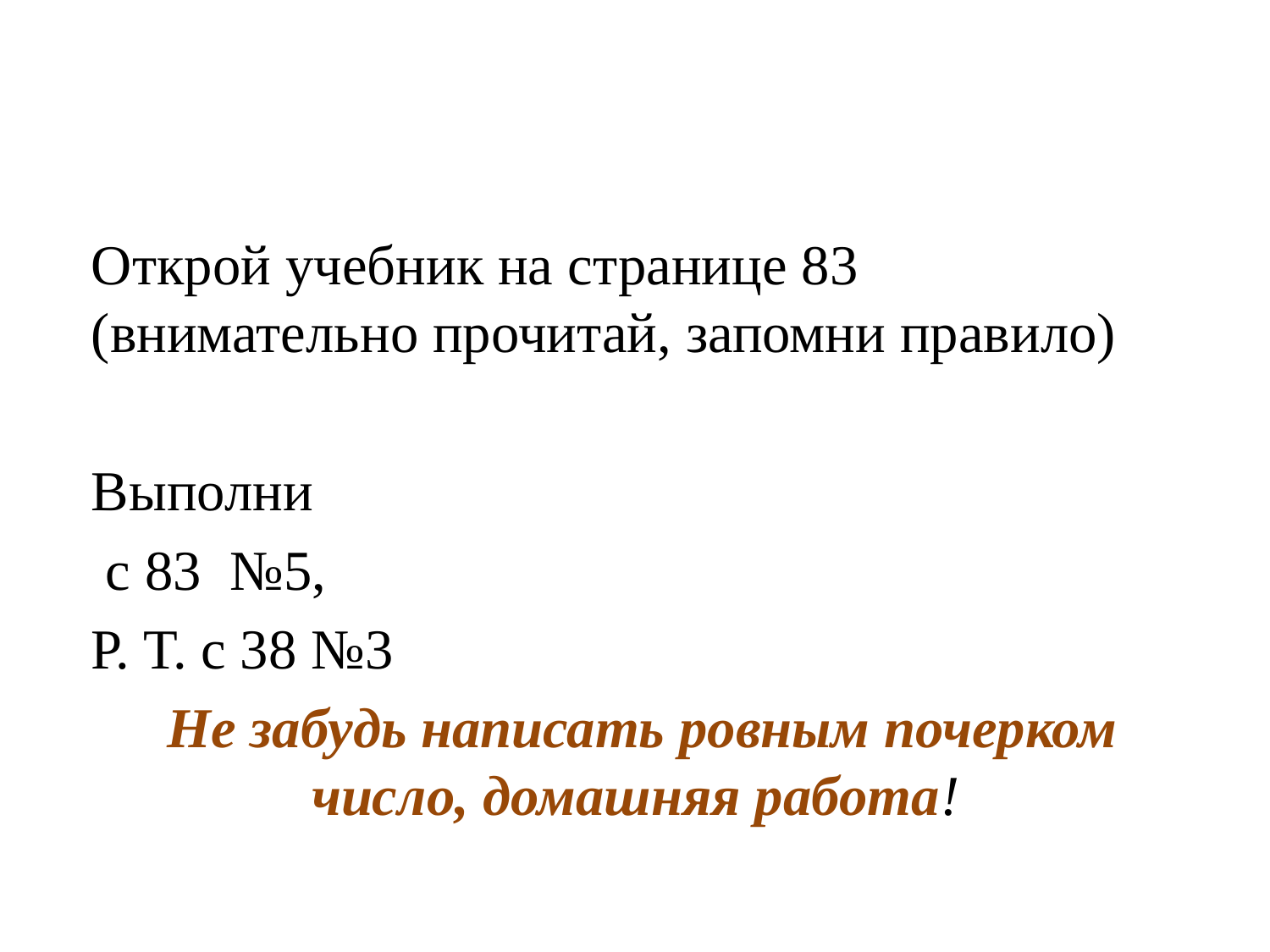

#
Открой учебник на странице 83 (внимательно прочитай, запомни правило)

Выполни
 с 83  №5,
Р. Т. с 38 №3
Не забудь написать ровным почерком число, домашняя работа!